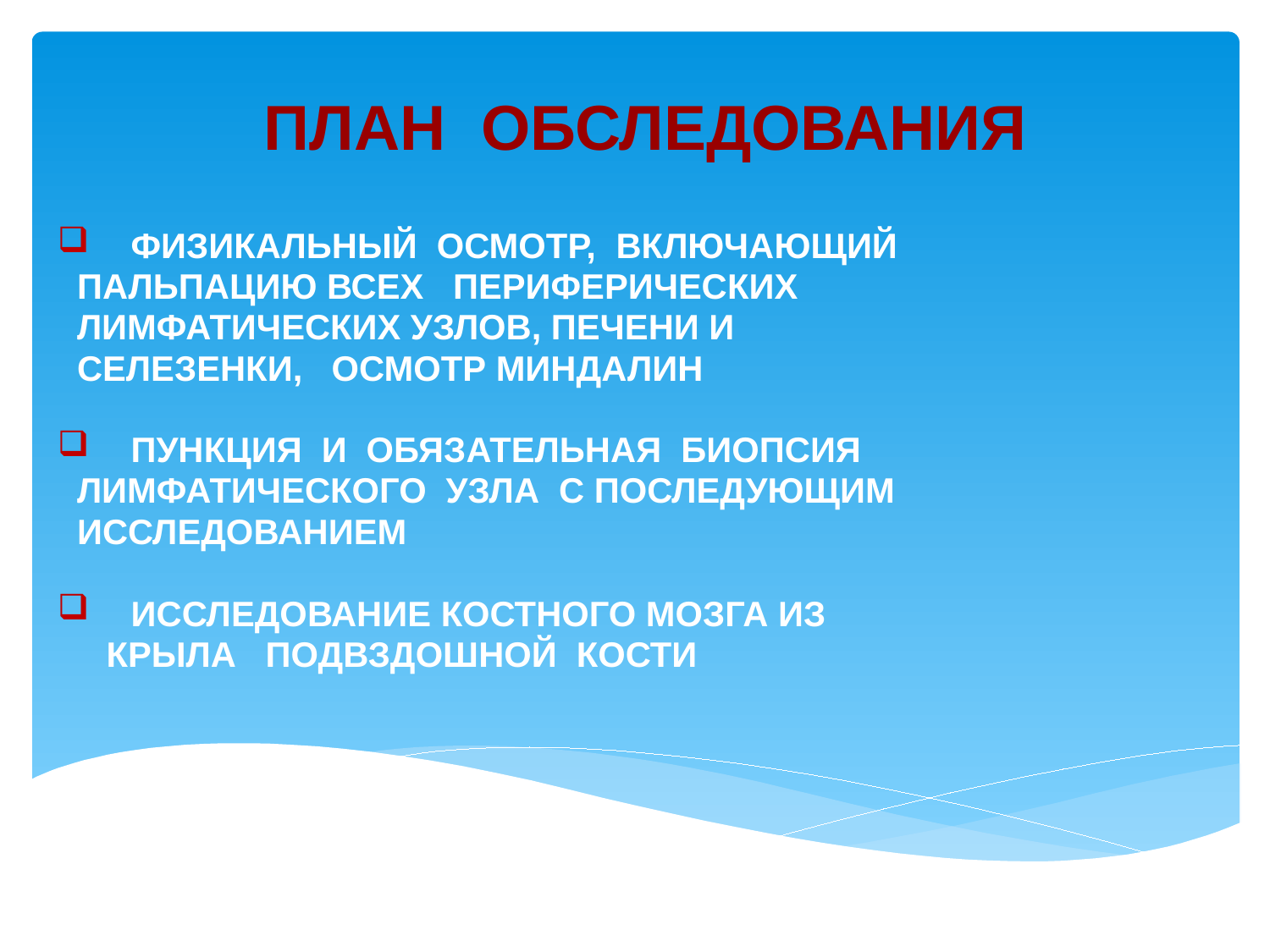

# ПЛАН  ОБСЛЕДОВАНИЯ

 ФИЗИКАЛЬНЫЙ  ОСМОТР,  ВКЛЮЧАЮЩИЙ
  ПАЛЬПАЦИЮ ВСЕХ   ПЕРИФЕРИЧЕСКИХ
  ЛИМФАТИЧЕСКИХ УЗЛОВ, ПЕЧЕНИ И
  СЕЛЕЗЕНКИ,   ОСМОТР МИНДАЛИН

 ПУНКЦИЯ  И  ОБЯЗАТЕЛЬНАЯ  БИОПСИЯ
  ЛИМФАТИЧЕСКОГО  УЗЛА  С ПОСЛЕДУЮЩИМ
  ИССЛЕДОВАНИЕМ

 ИССЛЕДОВАНИЕ КОСТНОГО МОЗГА ИЗ
     КРЫЛА   ПОДВЗДОШНОЙ  КОСТИ